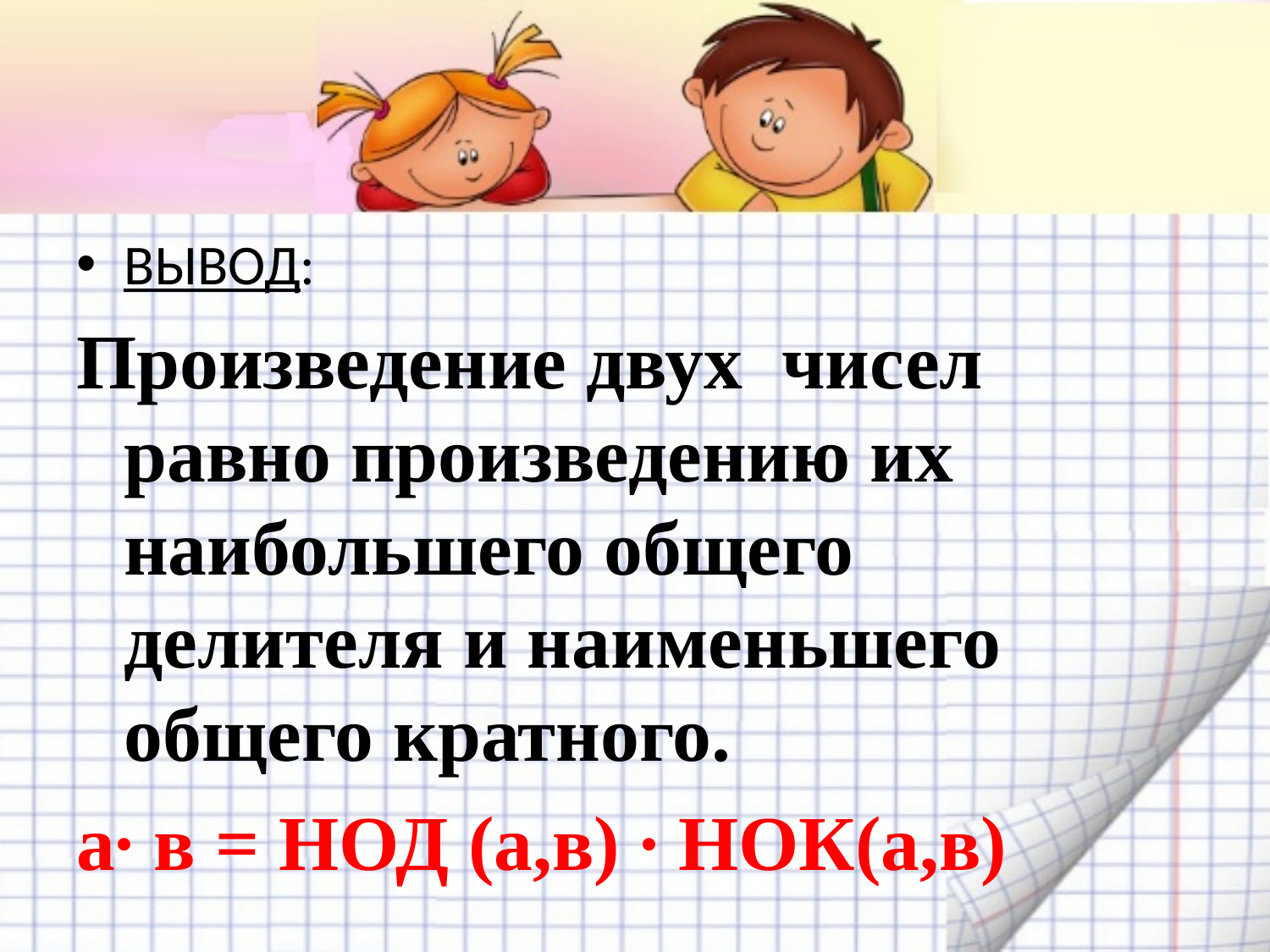

#
ВЫВОД:
Произведение двух  чисел равно произведению их наибольшего общего делителя и наименьшего общего кратного.
а∙ в = НОД (а,в) ∙ НОК(а,в)